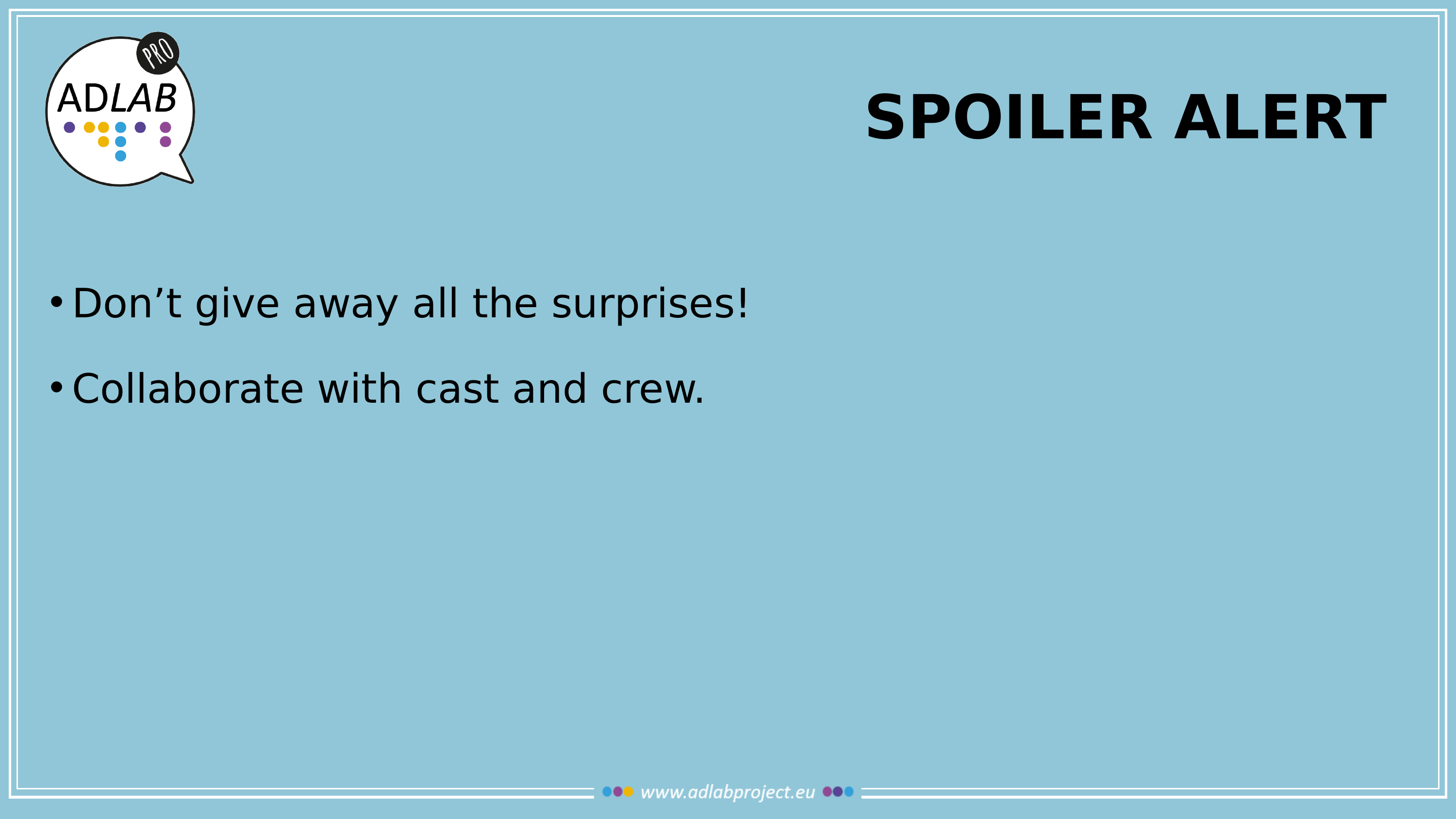

# Spoiler alert
Don’t give away all the surprises!
Collaborate with cast and crew.